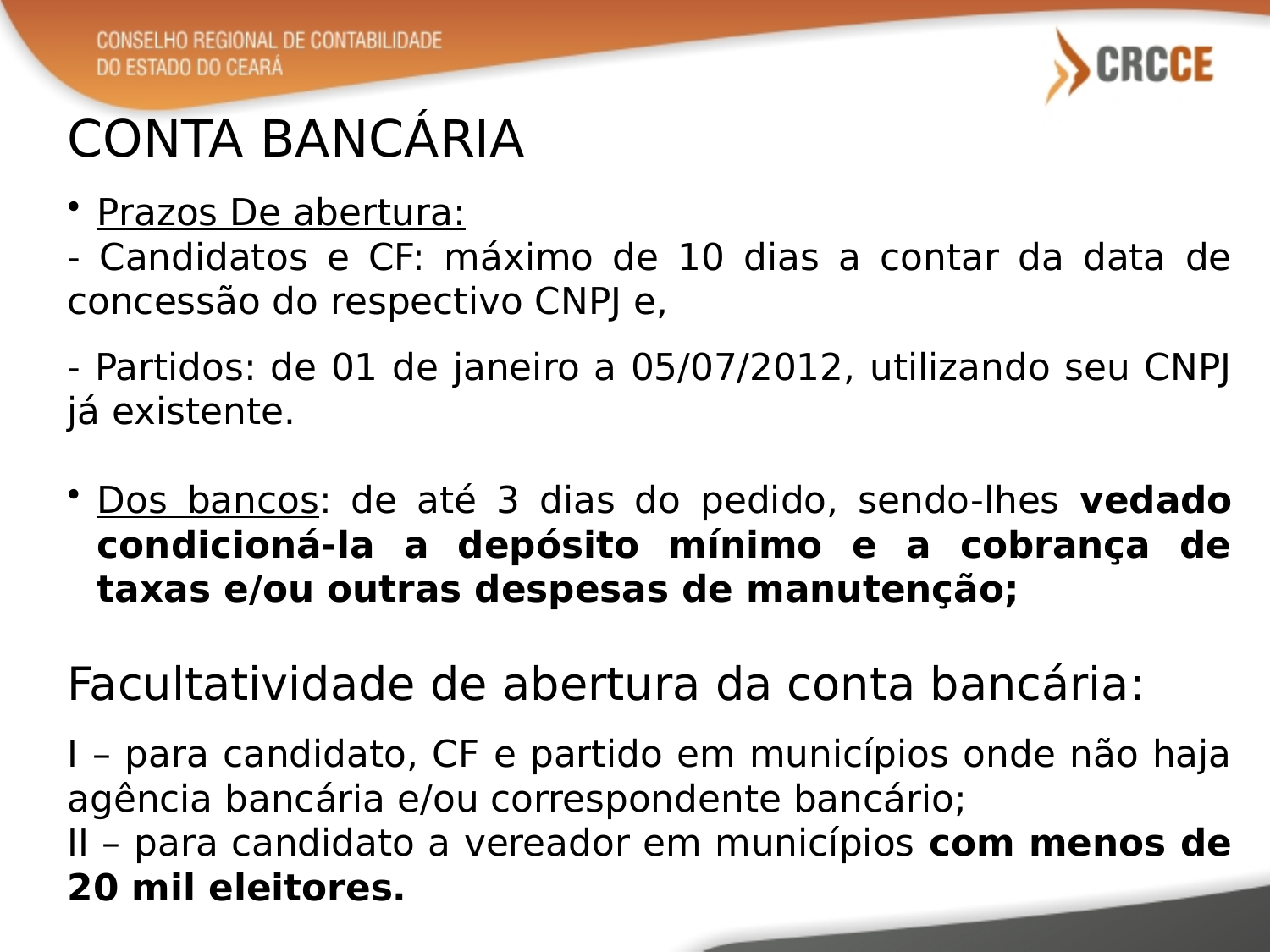

Prazos De abertura:
- Candidatos e CF: máximo de 10 dias a contar da data de concessão do respectivo CNPJ e,

- Partidos: de 01 de janeiro a 05/07/2012, utilizando seu CNPJ já existente.

Dos bancos: de até 3 dias do pedido, sendo-lhes vedado condicioná-la a depósito mínimo e a cobrança de taxas e/ou outras despesas de manutenção;

Facultatividade de abertura da conta bancária:

I – para candidato, CF e partido em municípios onde não haja agência bancária e/ou correspondente bancário;
II – para candidato a vereador em municípios com menos de 20 mil eleitores.
CONTA BANCÁRIA